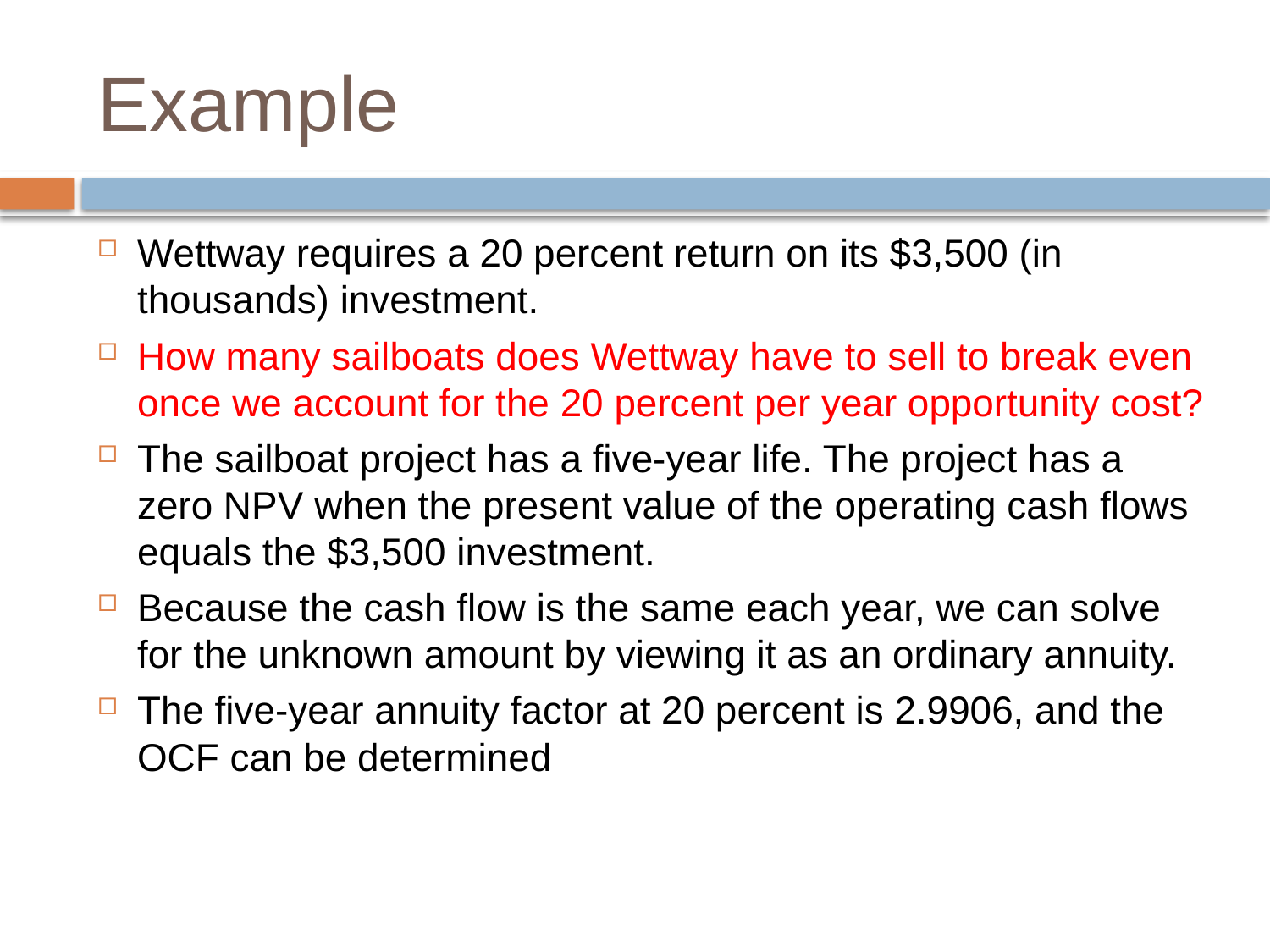

# Example
Wettway requires a 20 percent return on its $3,500 (in thousands) investment.
How many sailboats does Wettway have to sell to break even once we account for the 20 percent per year opportunity cost?
The sailboat project has a five-year life. The project has a zero NPV when the present value of the operating cash flows equals the $3,500 investment.
Because the cash flow is the same each year, we can solve for the unknown amount by viewing it as an ordinary annuity.
The five-year annuity factor at 20 percent is 2.9906, and the OCF can be determined